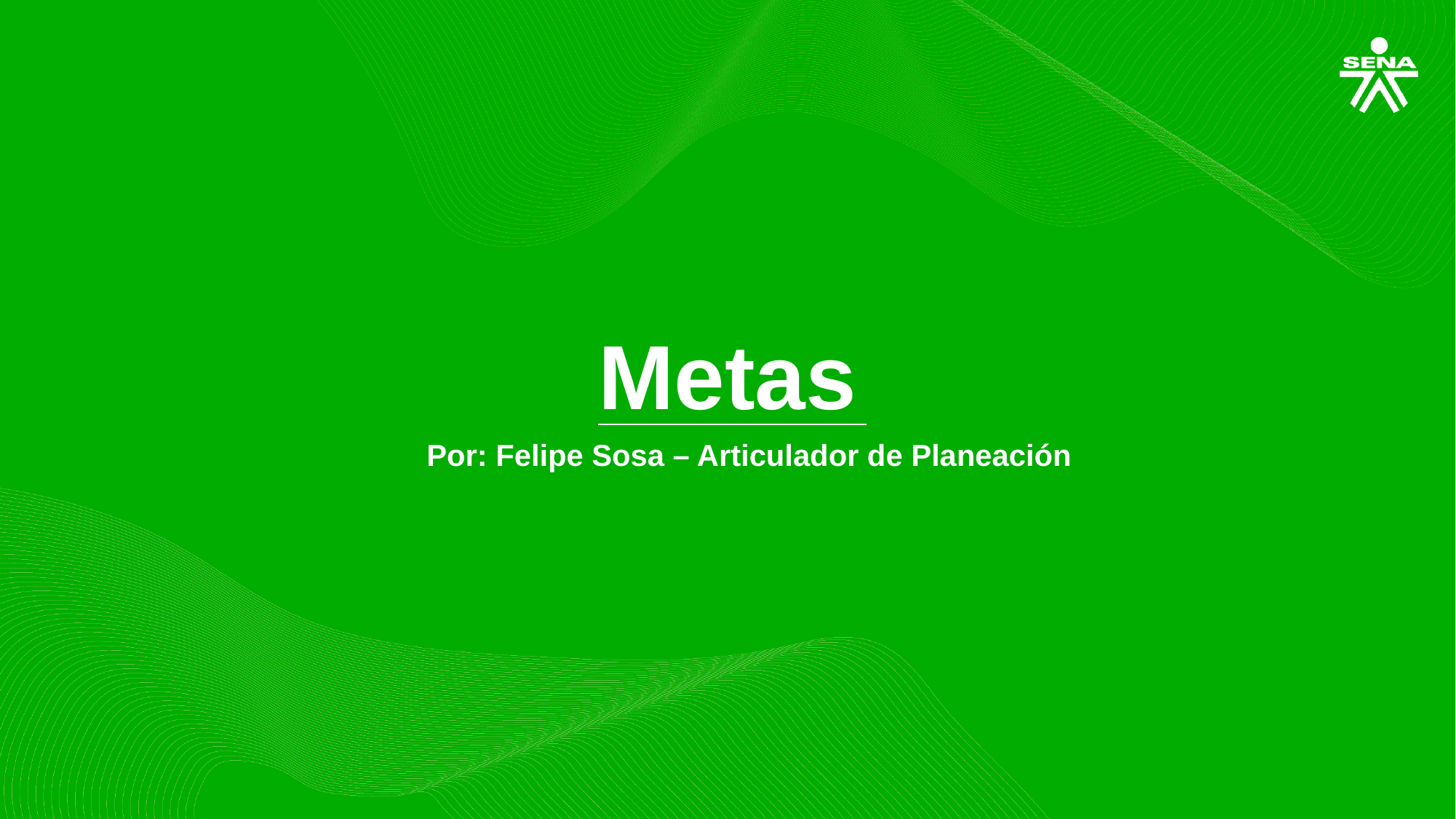

Metas
Por: Felipe Sosa – Articulador de Planeación